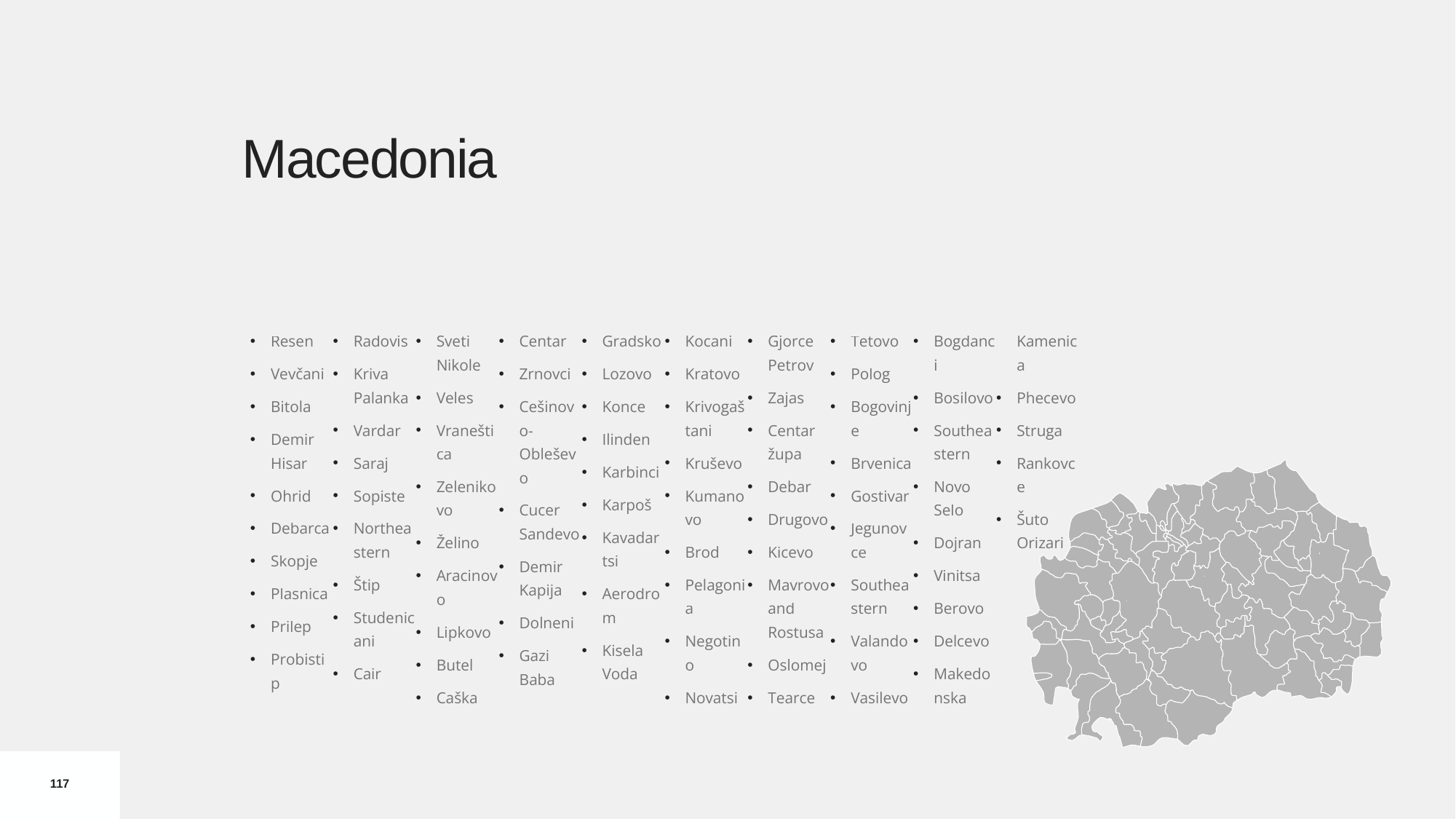

# Macedonia
Resen
Vevčani
Bitola
Demir Hisar
Ohrid
Debarca
Skopje
Plasnica
Prilep
Probistip
Radovis
Kriva Palanka
Vardar
Saraj
Sopiste
Northeastern
Štip
Studenicani
Cair
Sveti Nikole
Veles
Vraneštica
Zelenikovo
Želino
Aracinovo
Lipkovo
Butel
Caška
Centar
Zrnovci
Cešinovo-Obleševo
Cucer Sandevo
Demir Kapija
Dolneni
Gazi Baba
Gradsko
Lozovo
Konce
Ilinden
Karbinci
Karpoš
Kavadartsi
Aerodrom
Kisela Voda
Kocani
Kratovo
Krivogaštani
Kruševo
Kumanovo
Brod
Pelagonia
Negotino
Novatsi
Gjorce Petrov
Zajas
Centar župa
Debar
Drugovo
Kicevo
Mavrovo and Rostusa
Oslomej
Tearce
Tetovo
Polog
Bogovinje
Brvenica
Gostivar
Jegunovce
Southeastern
Valandovo
Vasilevo
Bogdanci
Bosilovo
Southeastern
Novo Selo
Dojran
Vinitsa
Berovo
Delcevo
Makedonska Kamenica
Phecevo
Struga
Rankovce
Šuto Orizari